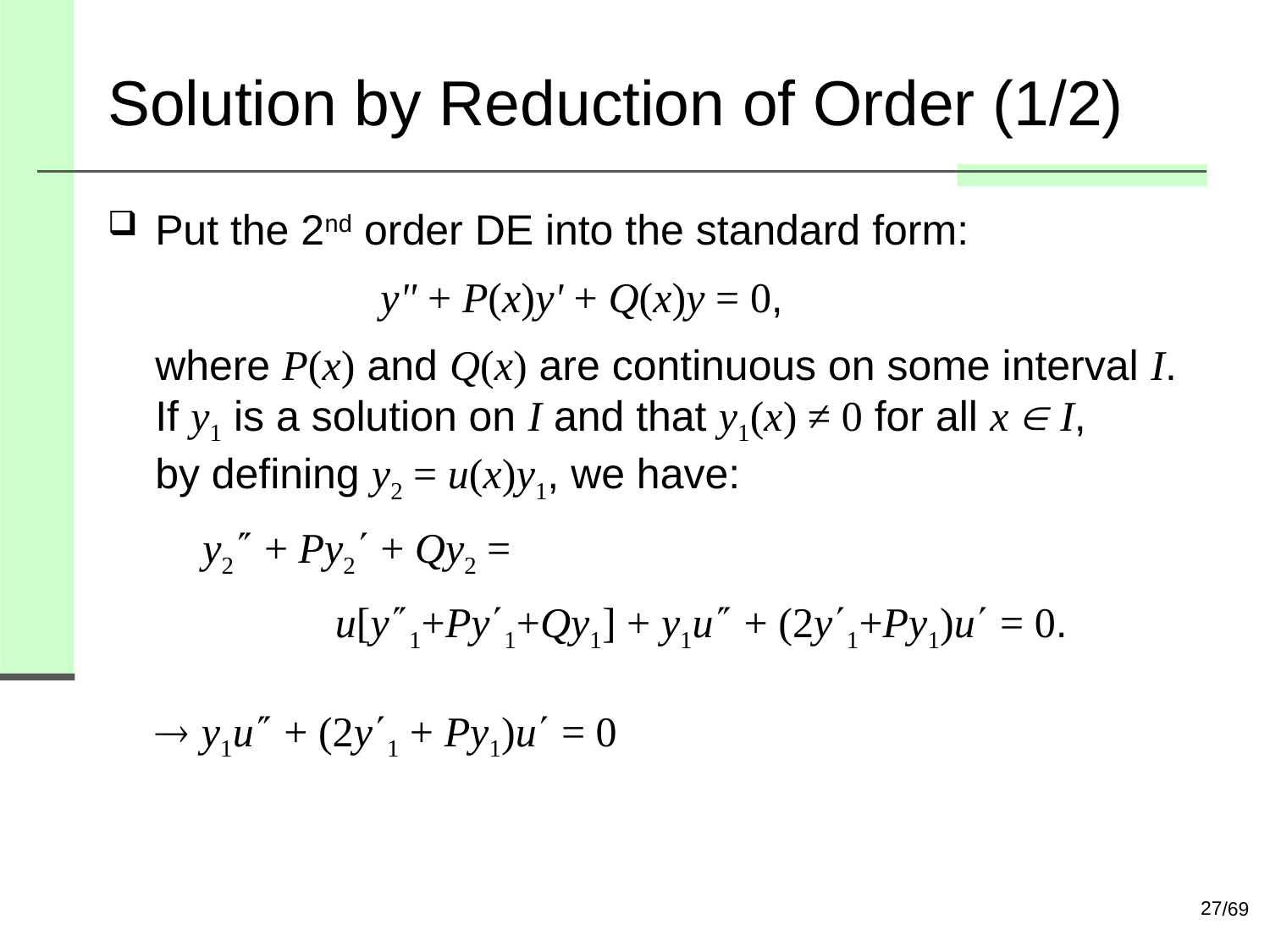

# Solution by Reduction of Order (1/2)
Put the 2nd order DE into the standard form:
                   y" + P(x)y' + Q(x)y = 0,
where P(x) and Q(x) are continuous on some interval I.  If y1 is a solution on I and that y1(x) ≠ 0 for all x ∈ I,
by defining y2 = u(x)y1, we have:
    y2″ + Py2′ + Qy2 =
                 u[y″1+Py′1+Qy1] + y1u″ + (2y′1+Py1)u′ = 0.
→ y1u″ + (2y′1 + Py1)u′ = 0
27